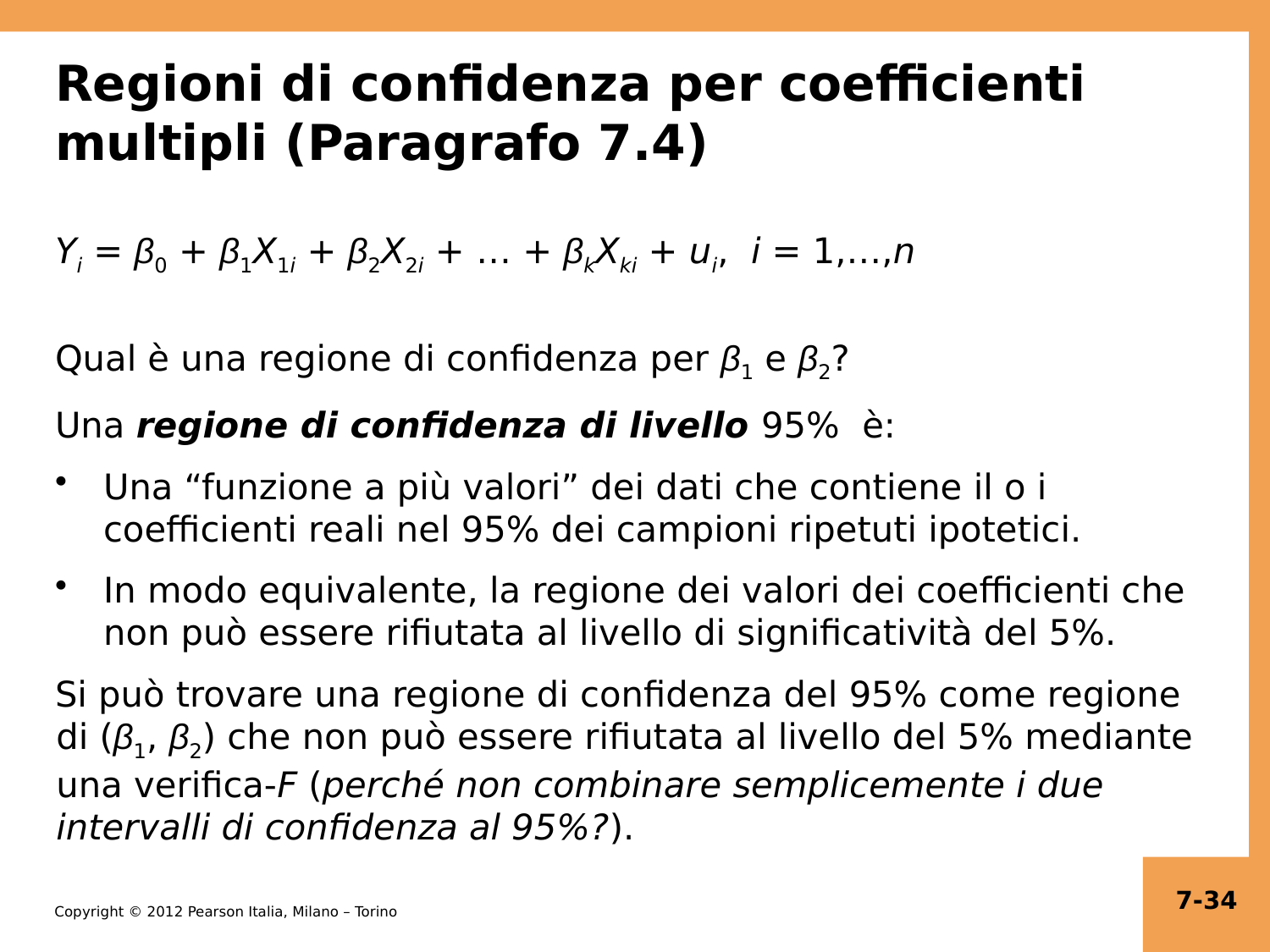

# Regioni di confidenza per coefficienti multipli (Paragrafo 7.4)
Yi = β0 + β1X1i + β2X2i + … + βkXki + ui,  i = 1,…,n

Qual è una regione di confidenza per β1 e β2?
Una regione di confidenza di livello 95%  è:
Una “funzione a più valori” dei dati che contiene il o i coefficienti reali nel 95% dei campioni ripetuti ipotetici.
In modo equivalente, la regione dei valori dei coefficienti che non può essere rifiutata al livello di significatività del 5%.
Si può trovare una regione di confidenza del 95% come regione di (β1, β2) che non può essere rifiutata al livello del 5% mediante una verifica-F (perché non combinare semplicemente i due intervalli di confidenza al 95%?).

7-34